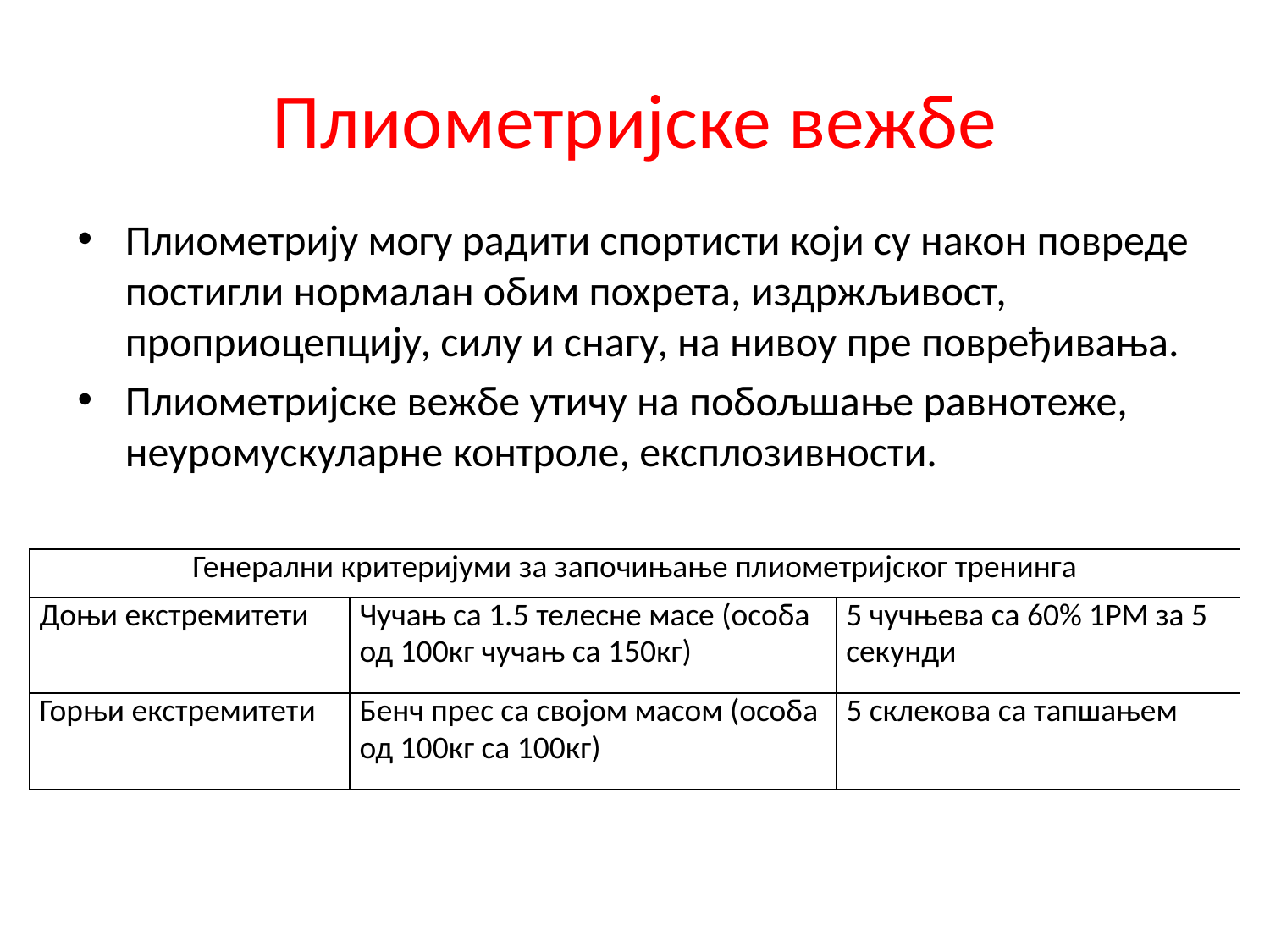

# Плиометријске вежбе
Плиометрију могу радити спортисти који су након повреде постигли нормалан обим похрета, издржљивост, проприоцепцију, силу и снагу, на нивоу пре повређивања.
Плиометријске вежбе утичу на побољшање равнотеже, неуромускуларне контроле, експлозивности.

| Генерални критеријуми за започињање плиометријског тренинга |  |  |
| --- | --- | --- |
| Доњи екстремитети | Чучањ са 1.5 телесне масе (особа од 100кг чучањ са 150кг) | 5 чучњева са 60% 1РМ за 5 секунди |
| Горњи екстремитети | Бенч прес са својом масом (особа од 100кг са 100кг) | 5 склекова са тапшањем |